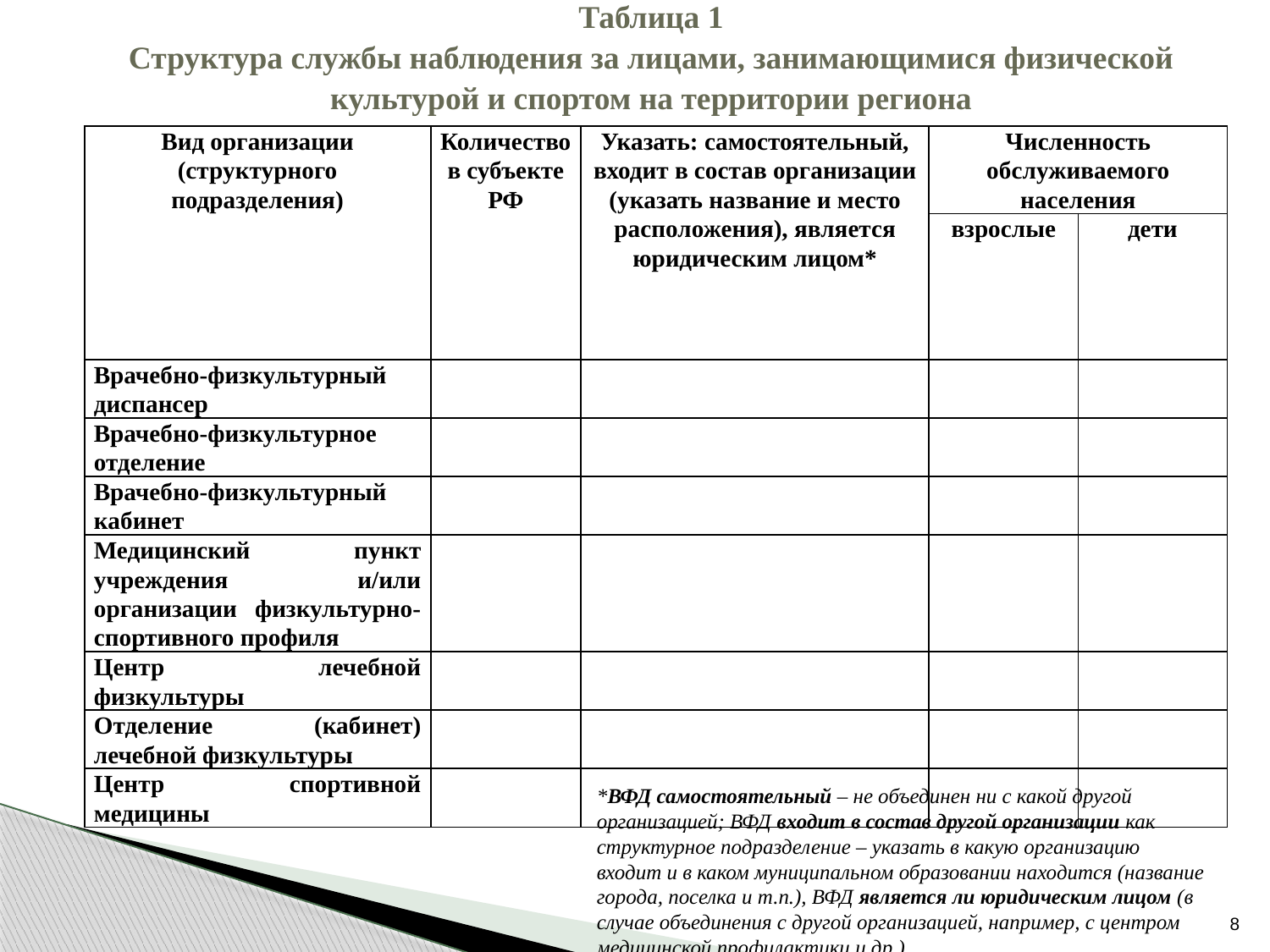

# Таблица 1 Структура службы наблюдения за лицами, занимающимися физической культурой и спортом на территории региона
| Вид организации (структурного подразделения) | Количество в субъекте РФ | Указать: самостоятельный, входит в состав организации (указать название и место расположения), является юридическим лицом\* | Численность обслуживаемого населения |  |
| --- | --- | --- | --- | --- |
|  |  |  | взрослые | дети |
| Врачебно-физкультурный диспансер |  |  |  |  |
| Врачебно-физкультурное отделение |  |  |  |  |
| Врачебно-физкультурный кабинет |  |  |  |  |
| Медицинский пункт учреждения и/или организации физкультурно-спортивного профиля |  |  |  |  |
| Центр лечебной физкультуры |  |  |  |  |
| Отделение (кабинет) лечебной физкультуры |  |  |  |  |
| Центр спортивной медицины |  |  |  |  |
*ВФД самостоятельный – не объединен ни с какой другой организацией; ВФД входит в состав другой организации как структурное подразделение – указать в какую организацию входит и в каком муниципальном образовании находится (название города, поселка и т.п.), ВФД является ли юридическим лицом (в случае объединения с другой организацией, например, с центром медицинской профилактики и др.)
8